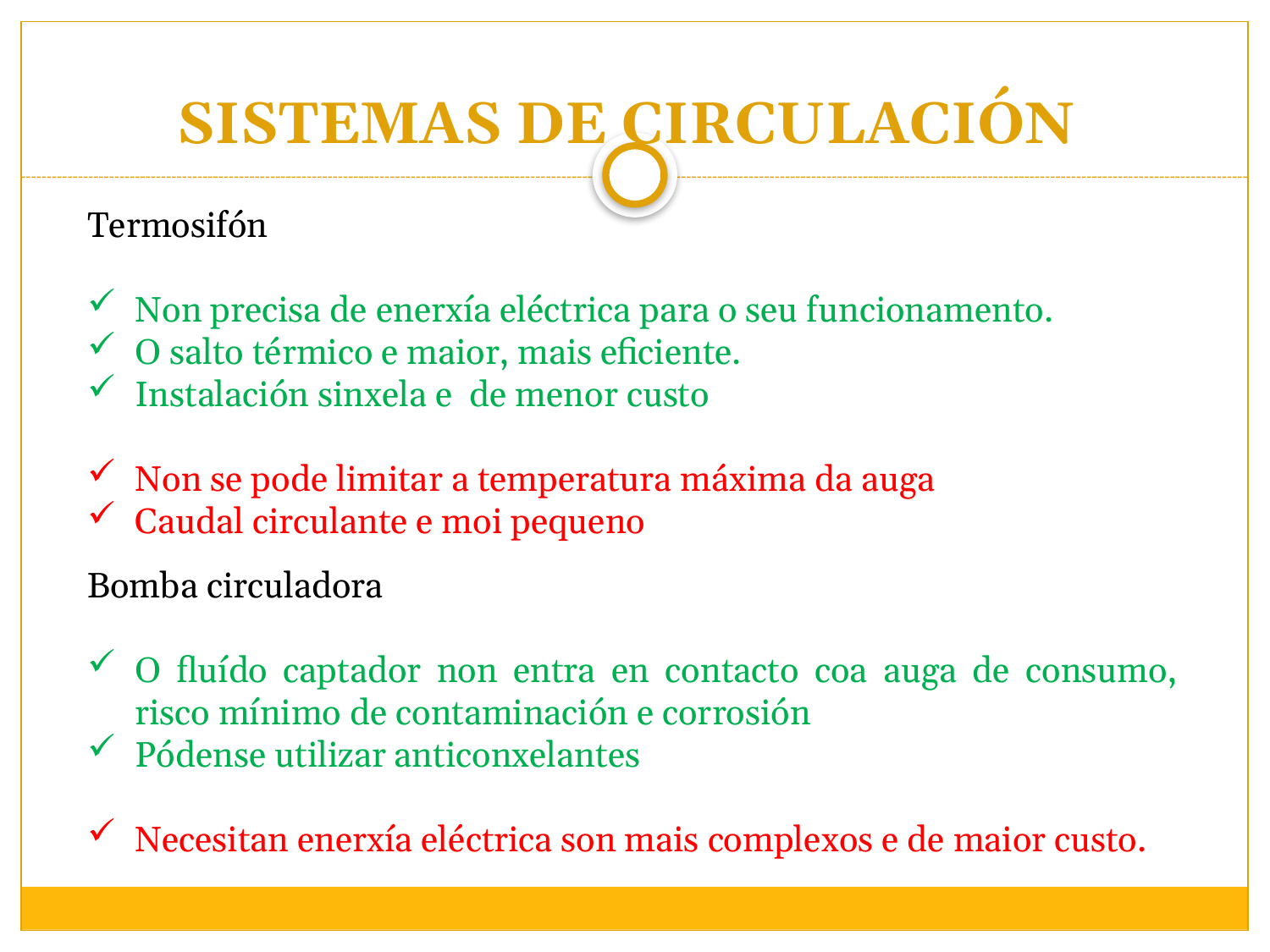

# SISTEMAS DE CIRCULACIÓN
Termosifón

Non precisa de enerxía eléctrica para o seu funcionamento.
O salto térmico e maior, mais eficiente.
Instalación sinxela e  de menor custo

Non se pode limitar a temperatura máxima da auga
Caudal circulante e moi pequeno
Bomba circuladora

O fluído captador non entra en contacto coa auga de consumo, risco mínimo de contaminación e corrosión
Pódense utilizar anticonxelantes

Necesitan enerxía eléctrica son mais complexos e de maior custo.